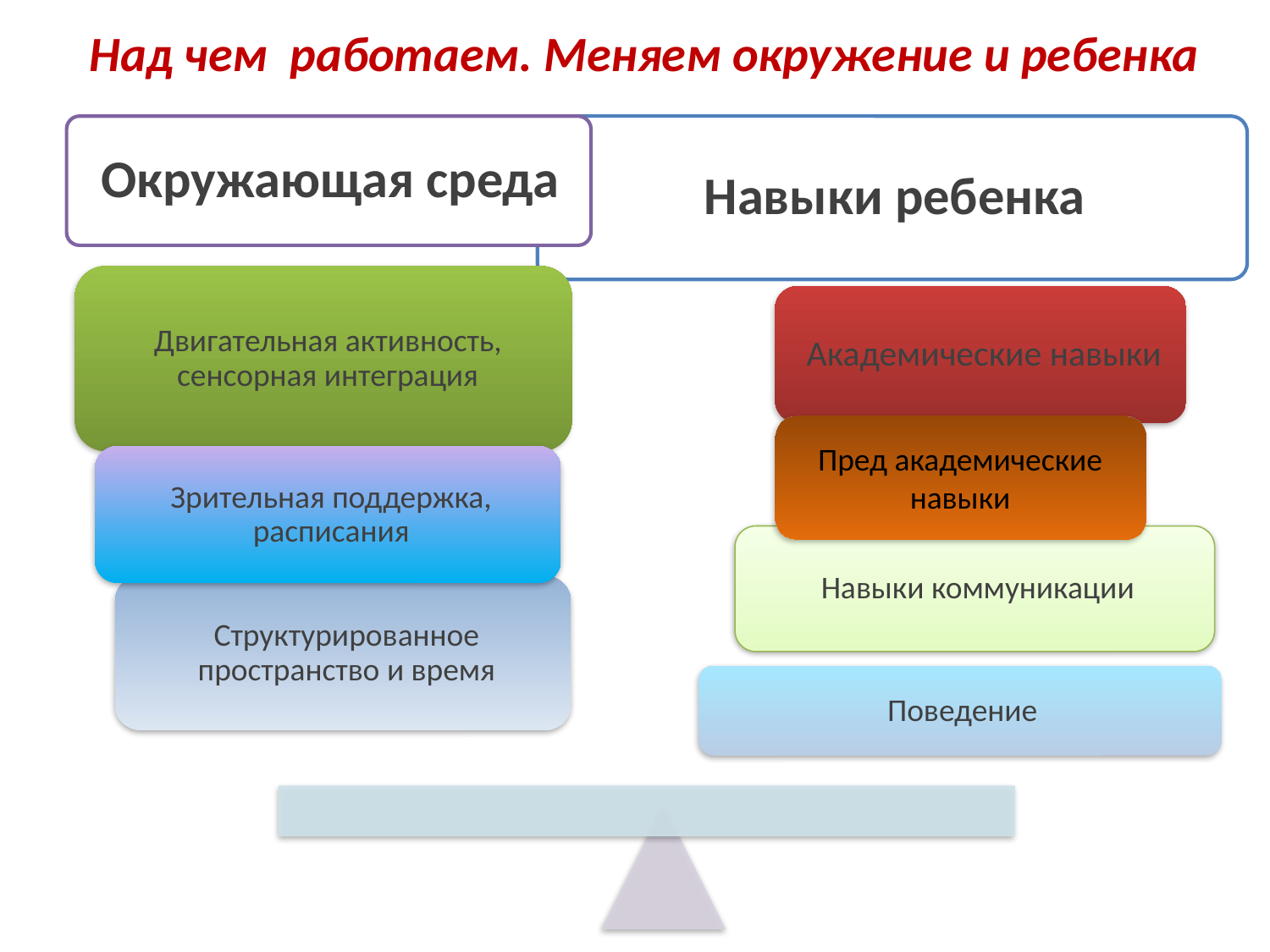

# Над чем  работаем. Меняем окружение и ребенка
Навыки ребенка
Окружающая среда
Структурированное пространство и время
Двигательная активность, сенсорная интеграция
Зрительная поддержка, расписания
Поведение
Навыки коммуникации
Академические навыки
Пред академические навыки